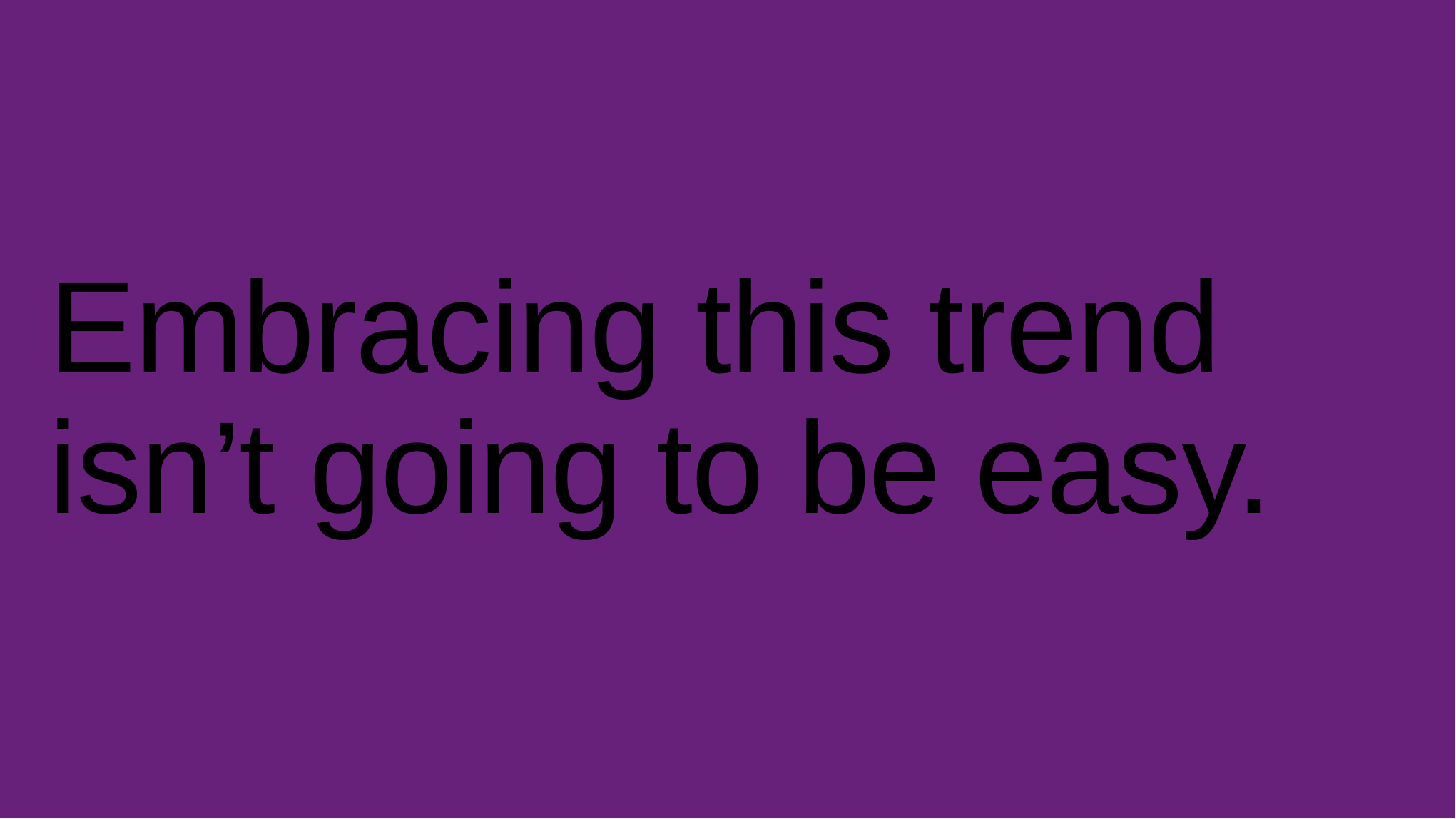

# Embracing this trend isn’t going to be easy.